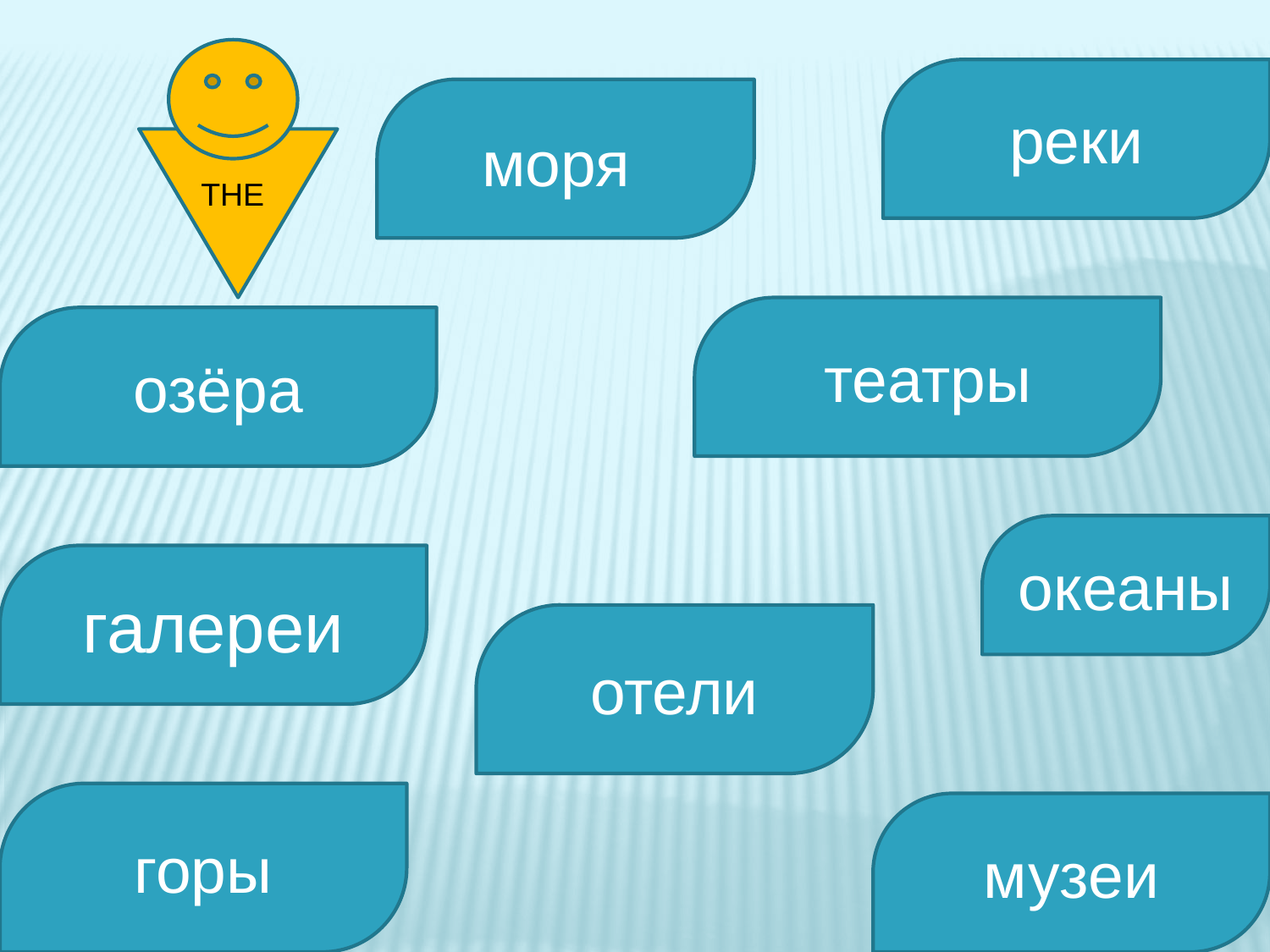

реки
моря

THE
театры
озёра
океаны
галереи
отели
горы
музеи